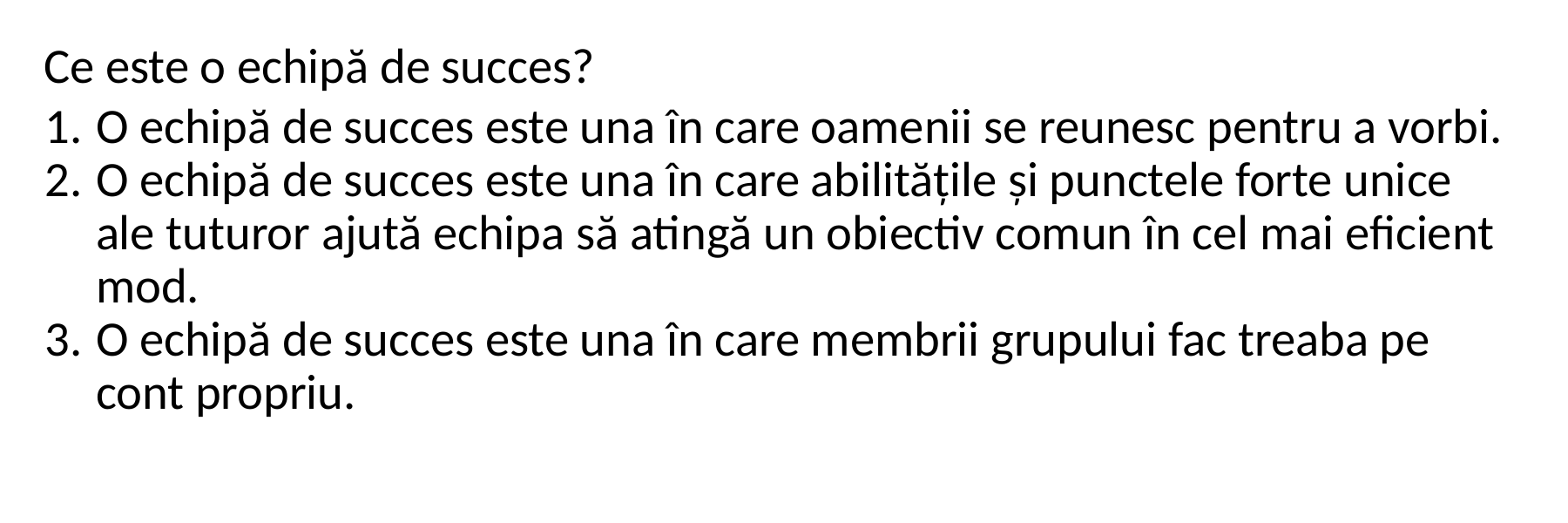

Ce este o echipă de succes?
O echipă de succes este una în care oamenii se reunesc pentru a vorbi.
O echipă de succes este una în care abilitățile și punctele forte unice ale tuturor ajută echipa să atingă un obiectiv comun în cel mai eficient mod.
O echipă de succes este una în care membrii grupului fac treaba pe cont propriu.